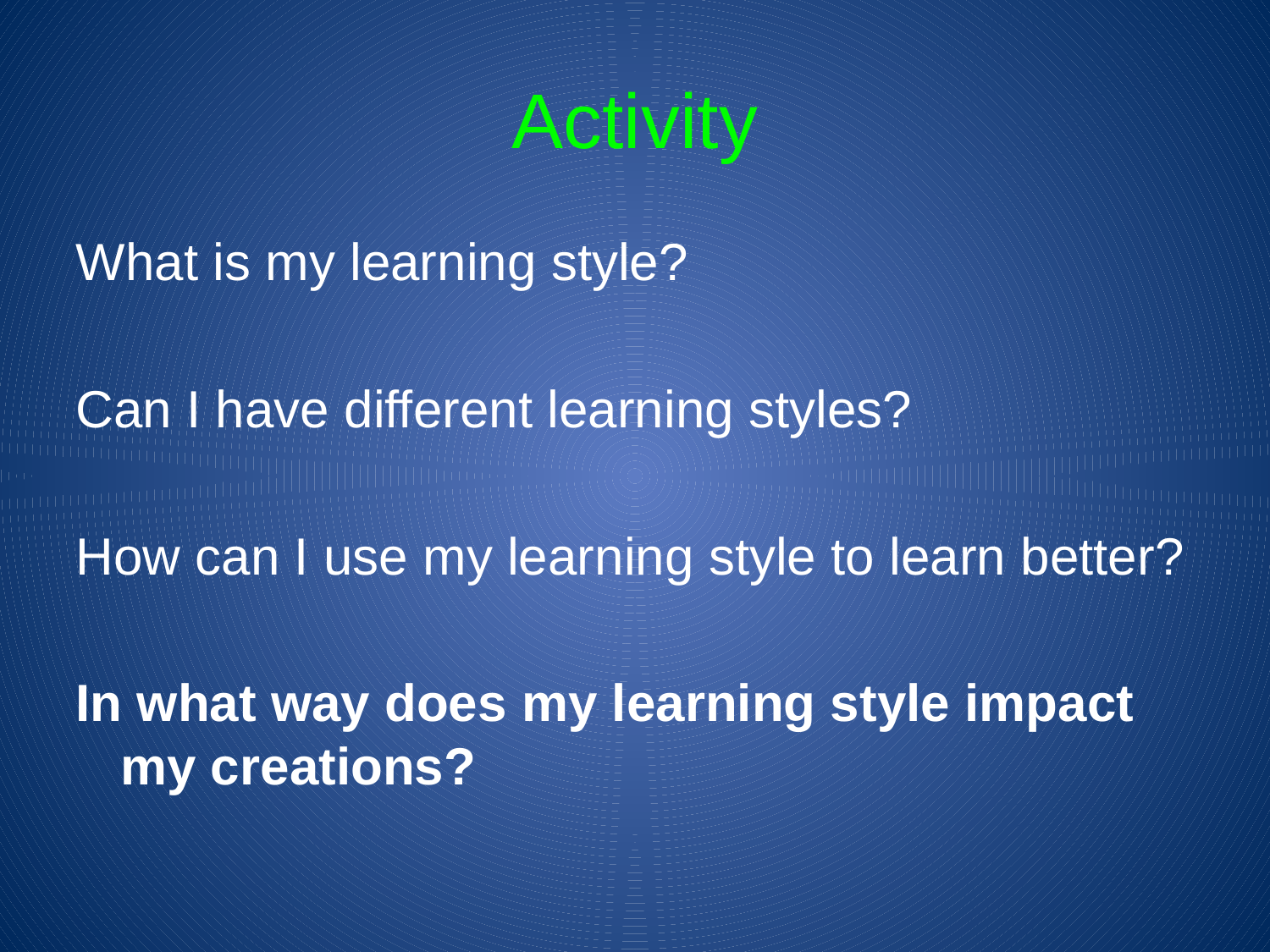

# Activity
What is my learning style?

Can I have different learning styles?

How can I use my learning style to learn better?

In what way does my learning style impact my creations?